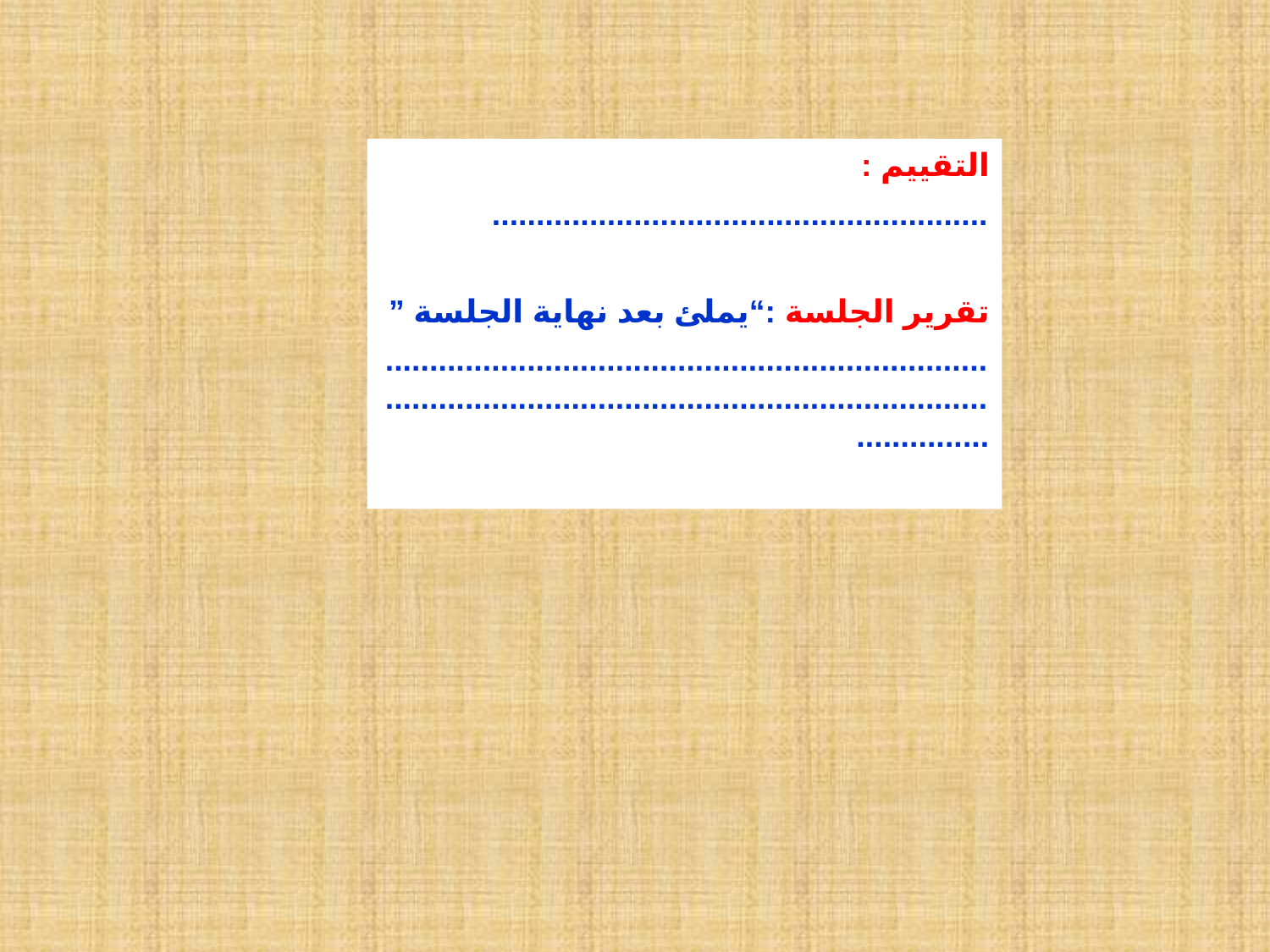

التقييم :
........................................................

تقرير الجلسة :“يملئ بعد نهاية الجلسة ”
.......................................................................................................................................................